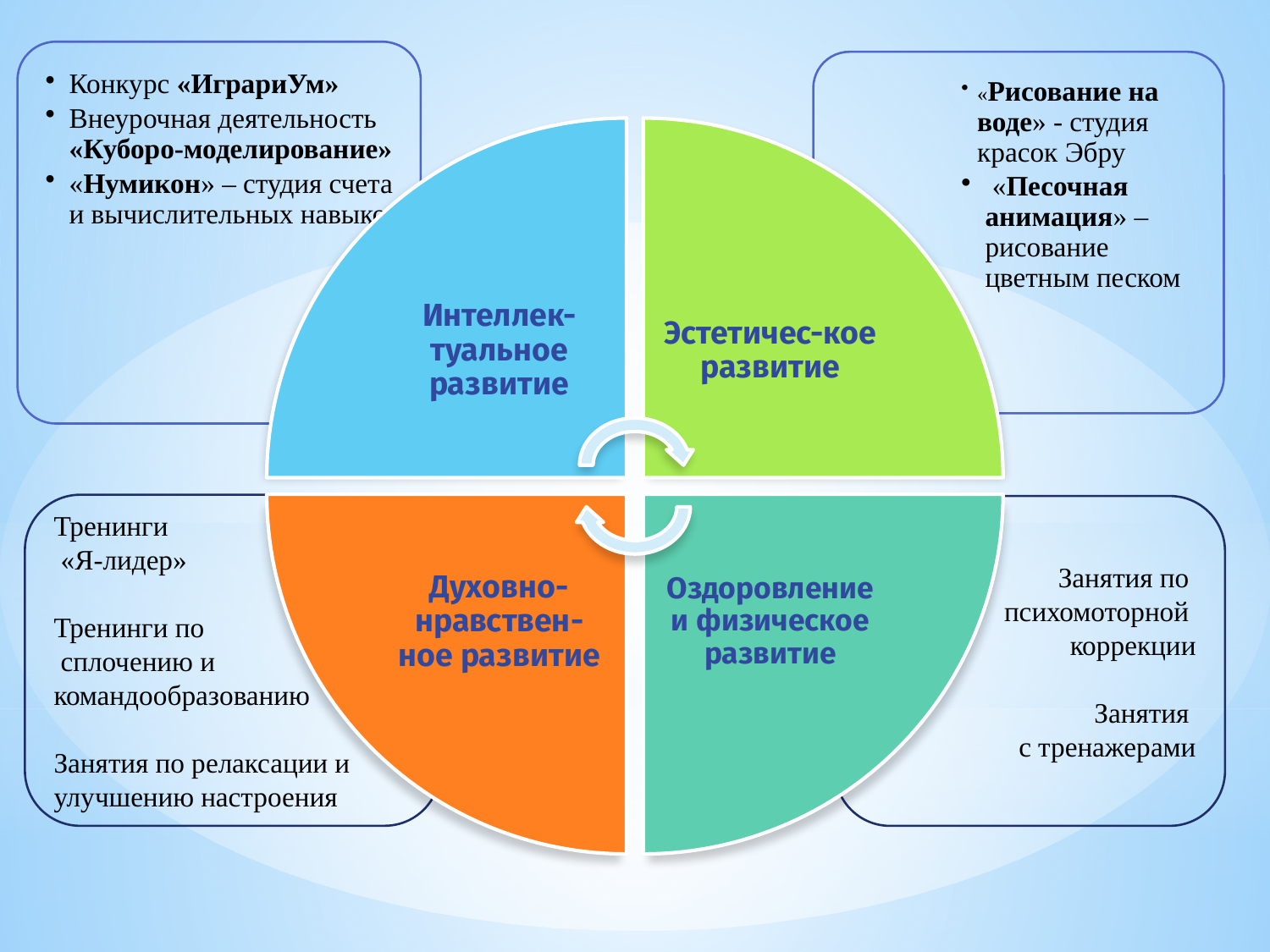

«Рисование на воде» - студия красок Эбру
 «Песочная анимация» – рисование цветным песком
Конкурс «ИграриУм»
Внеурочная деятельность «Куборо-моделирование»
«Нумикон» – студия счета и вычислительных навыков
Интеллек-туальное развитие
Эстетичес-кое развитие
Оздоровление и физическое развитие
Духовно-нравствен-ное развитие
Тренинги
 «Я-лидер»
Тренинги по
 сплочению и командообразованию

Занятия по релаксации и
улучшению настроения
Занятия по
психомоторной
коррекции

Занятия
с тренажерами